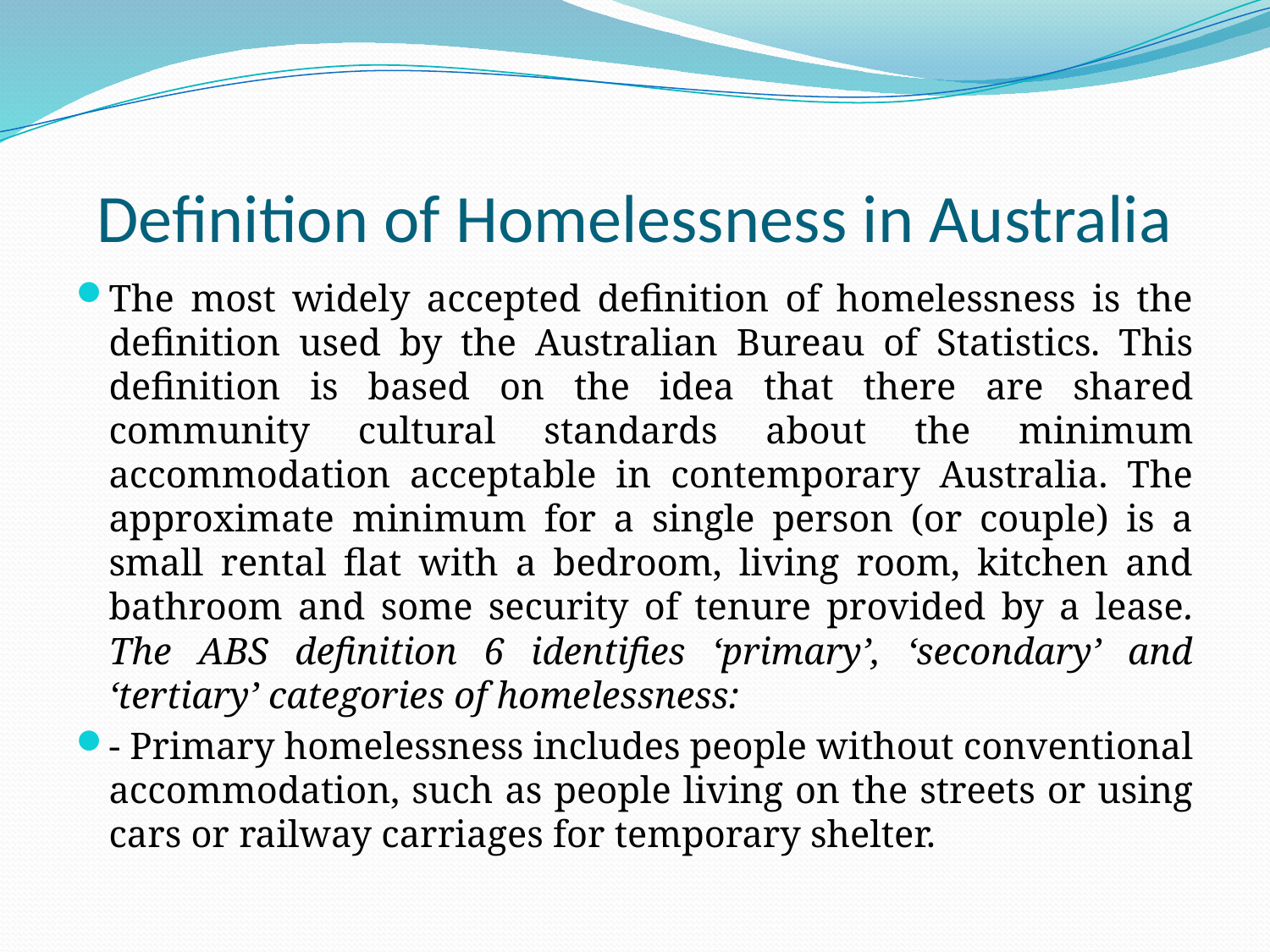

# Definition of Homelessness in Australia
The most widely accepted definition of homelessness is the definition used by the Australian Bureau of Statistics. This definition is based on the idea that there are shared community cultural standards about the minimum accommodation acceptable in contemporary Australia. The approximate minimum for a single person (or couple) is a small rental flat with a bedroom, living room, kitchen and bathroom and some security of tenure provided by a lease. The ABS definition 6 identifies ‘primary’, ‘secondary’ and ‘tertiary’ categories of homelessness:
- Primary homelessness includes people without conventional accommodation, such as people living on the streets or using cars or railway carriages for temporary shelter.